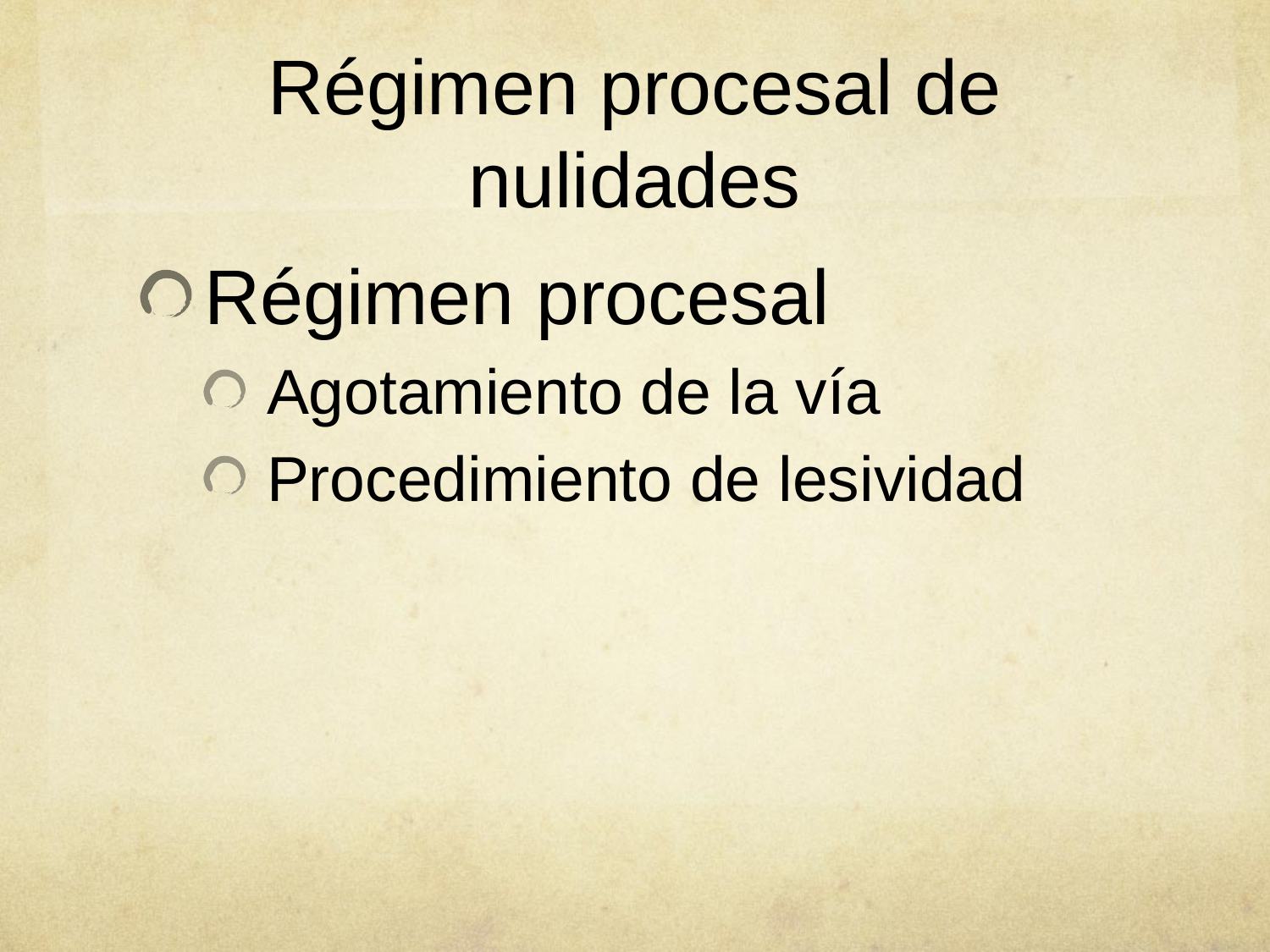

# Régimen procesal de nulidades
Régimen procesal
Agotamiento de la vía
Procedimiento de lesividad